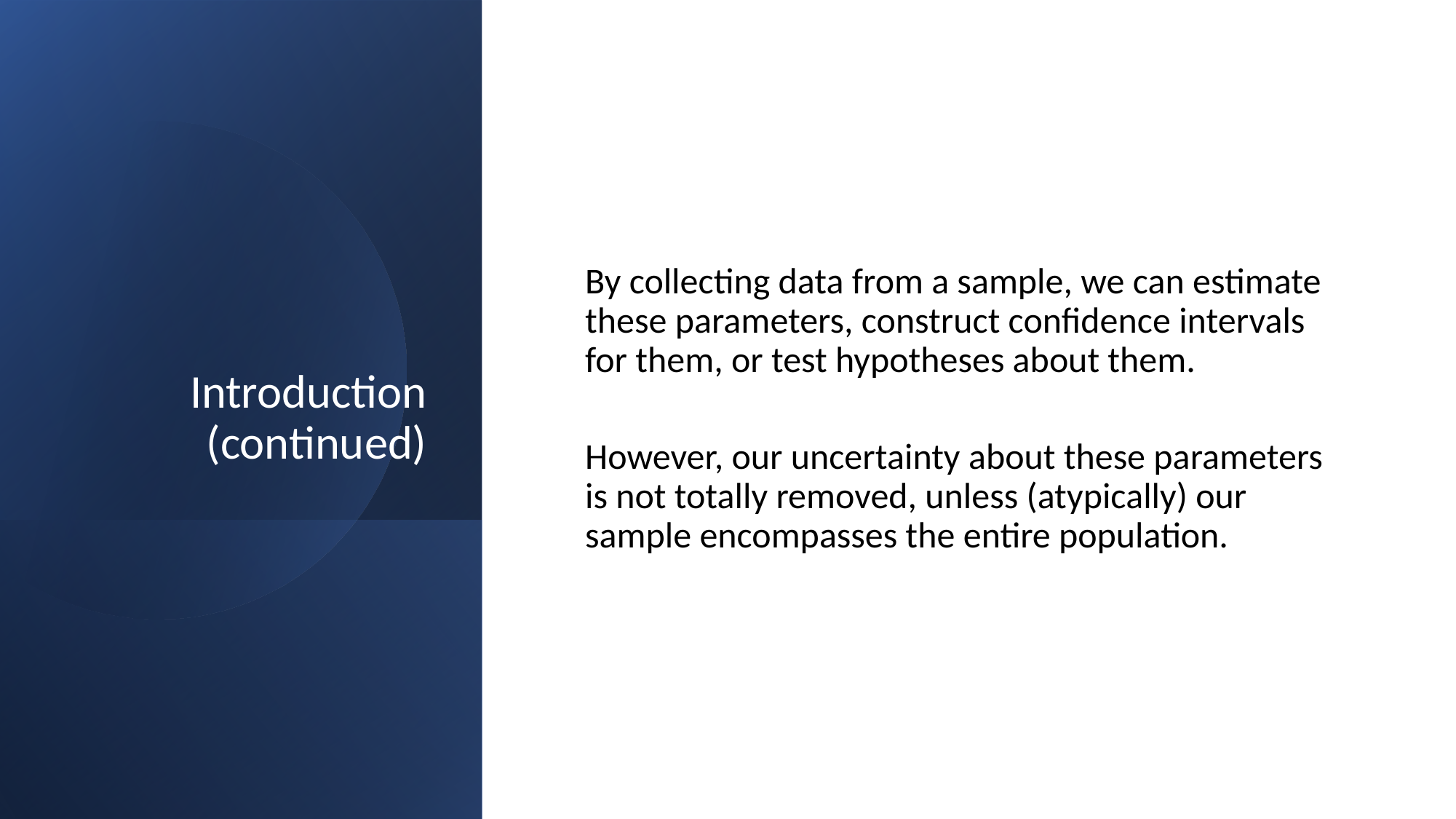

# Introduction (continued)
By collecting data from a sample, we can estimate these parameters, construct confidence intervals for them, or test hypotheses about them.

However, our uncertainty about these parameters is not totally removed, unless (atypically) our sample encompasses the entire population.